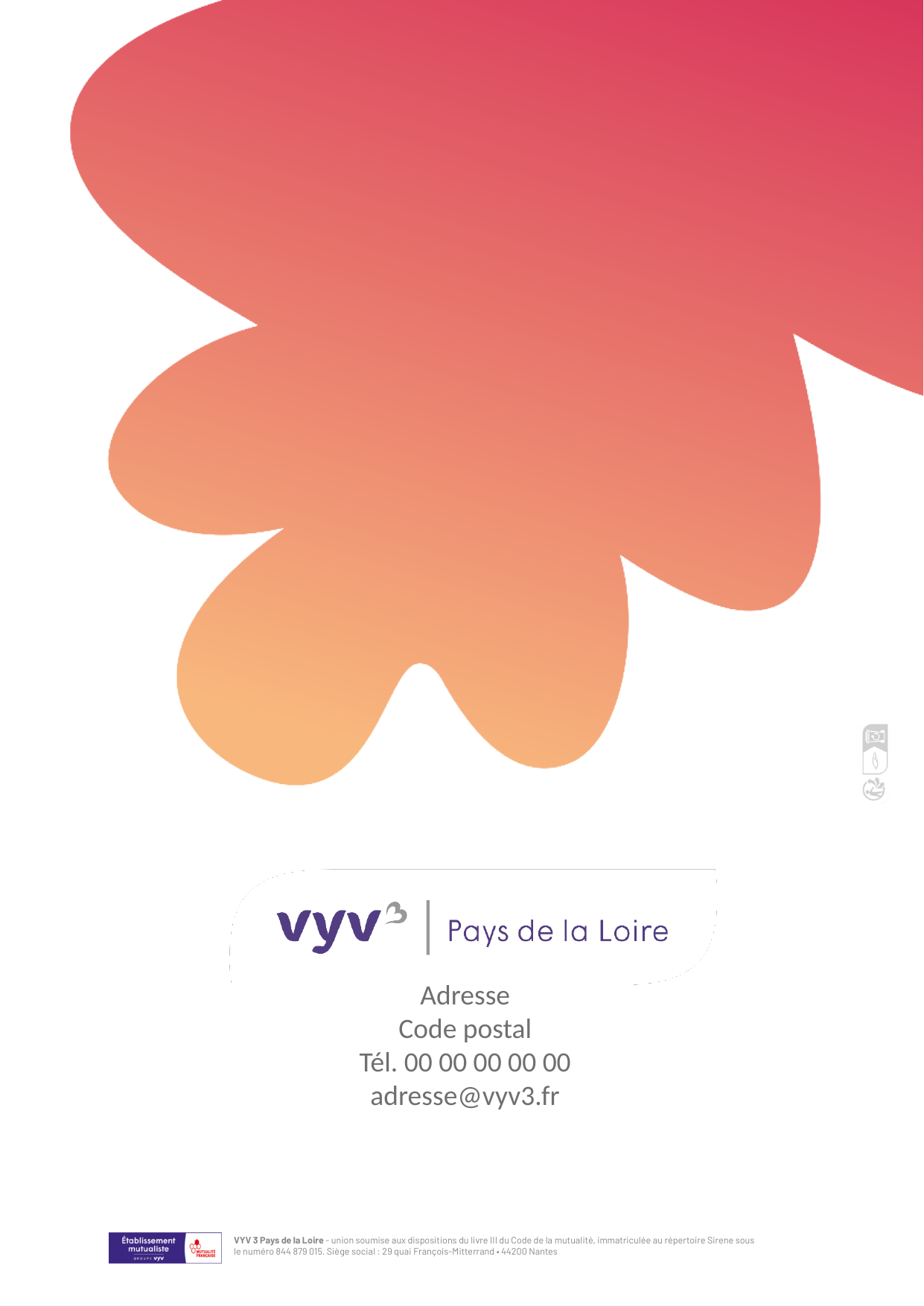

Adresse
Code postal
Tél. 00 00 00 00 00
adresse@vyv3.fr